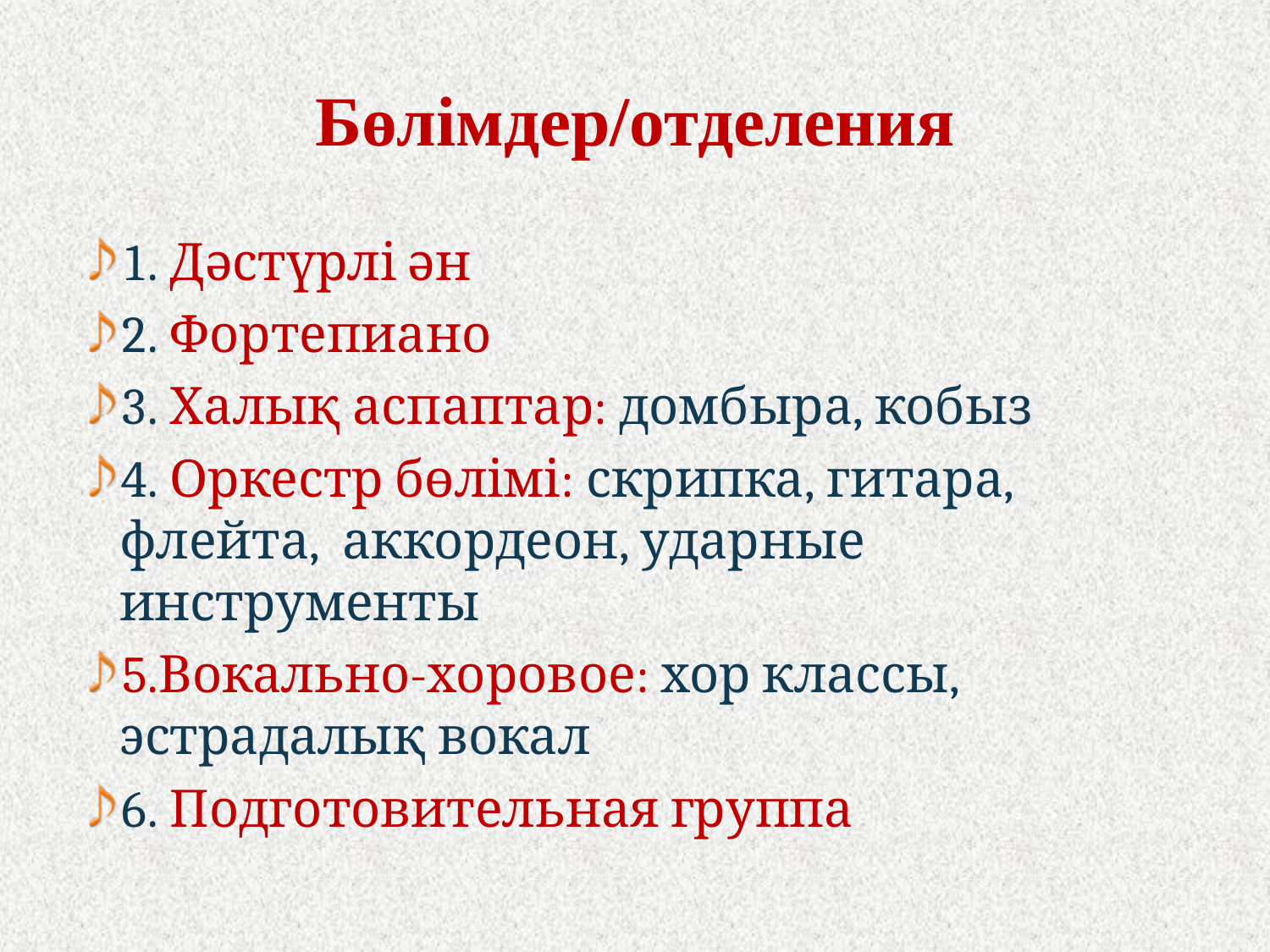

# Бөлімдер/отделения
1. Дәстүрлі ән
2. Фортепиано
3. Халық аспаптар: домбыра, кобыз
4. Оркестр бөлімі: скрипка, гитара, флейта,  аккордеон, ударные инструменты
5.Вокально-хоровое: хор классы, эстрадалық вокал
6. Подготовительная группа